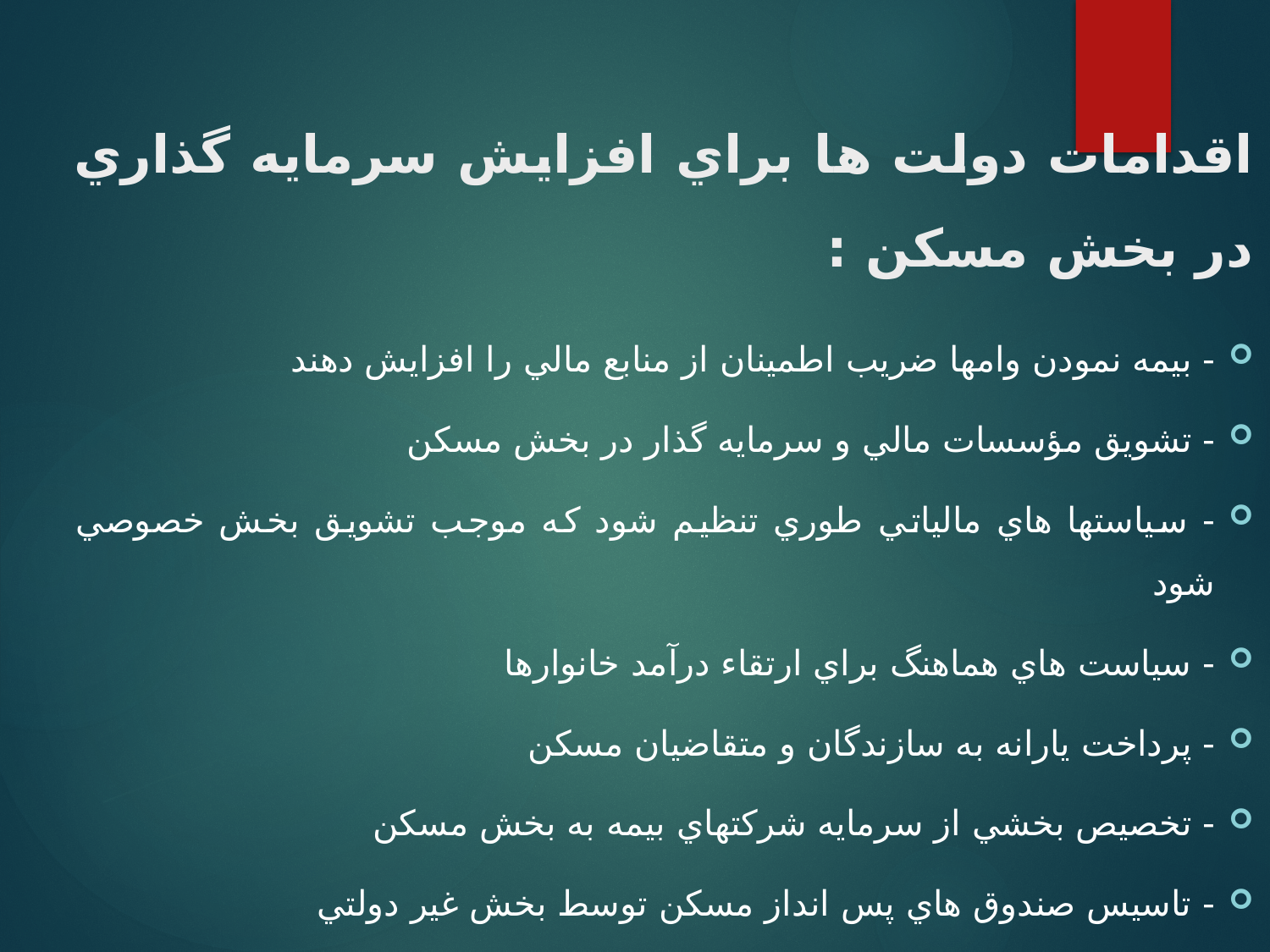

اقدامات دولت ها براي افزايش سرمايه گذاري در بخش مسكن :
- بيمه نمودن وامها ضريب اطمينان از منابع مالي را افزايش دهند
- تشويق مؤسسات مالي و سرمايه گذار در بخش مسكن
- سياستها هاي مالياتي طوري تنظيم شود كه موجب تشويق بخش خصوصي شود
- سياست هاي هماهنگ براي ارتقاء درآمد خانوارها
- پرداخت يارانه به سازندگان و متقاضيان مسكن
- تخصيص بخشي از سرمايه شركتهاي بيمه به بخش مسكن
- تاسيس صندوق هاي پس انداز مسكن توسط بخش غير دولتي